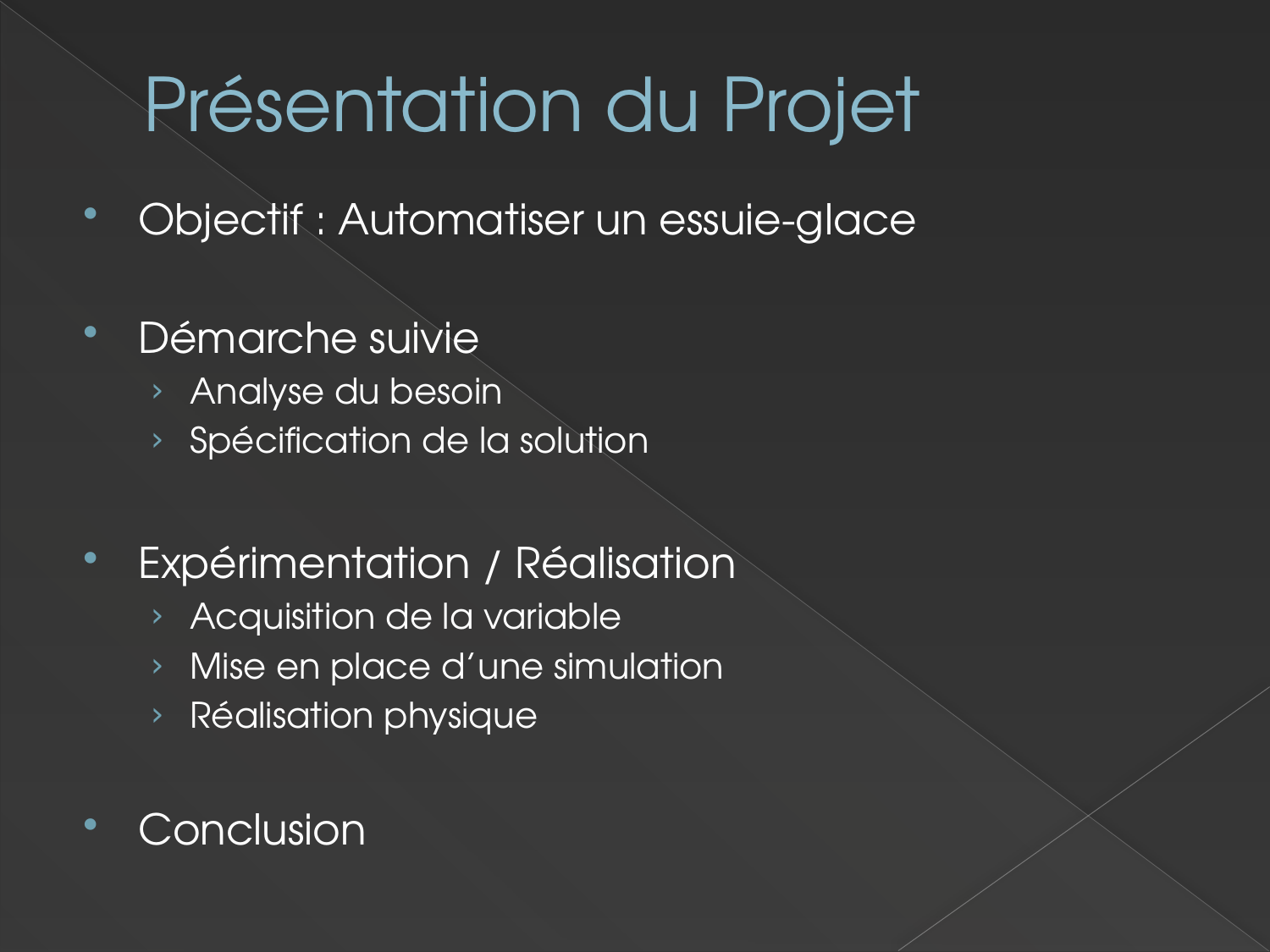

# Présentation du Projet
Objectif : Automatiser un essuie-glace

Démarche suivie
Analyse du besoin
Spécification de la solution

Expérimentation / Réalisation
Acquisition de la variable
Mise en place d’une simulation
Réalisation physique

Conclusion